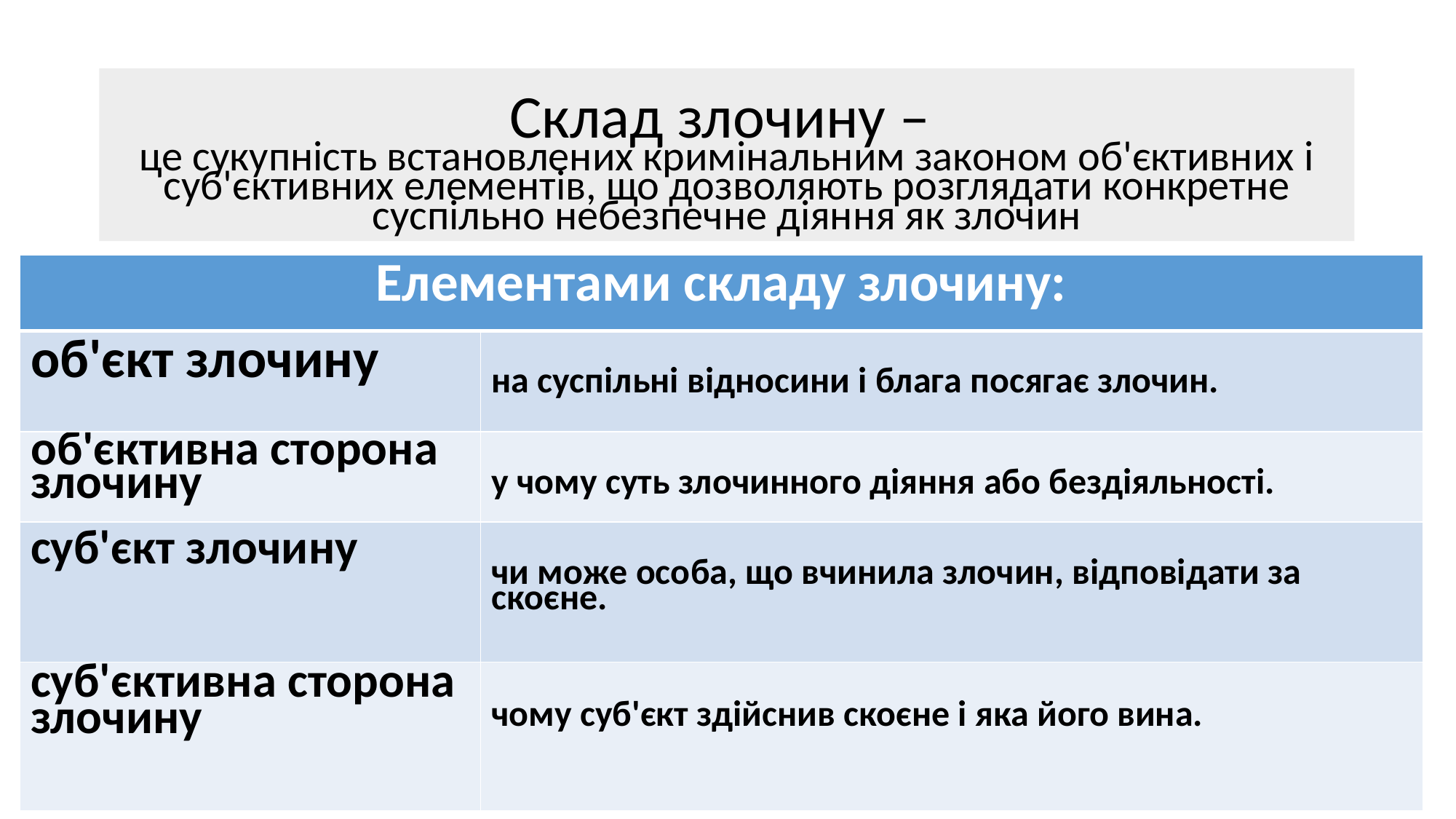

# Склад злочину – це сукупність встановлених кримінальним законом об'єктивних і суб'єктивних елементів, що дозволяють розглядати конкретне суспільно небезпечне діяння як злочин

| Елементами складу злочину: |  |
| --- | --- |
| об'єкт злочину | на суспільні відносини і блага посягає злочин. |
| об'єктивна сторона злочину | у чому суть злочинного діяння або бездіяльності. |
| суб'єкт злочину | чи може особа, що вчинила злочин, відповідати за скоєне. |
| суб'єктивна сторона злочину | чому суб'єкт здійснив скоєне і яка його вина. |